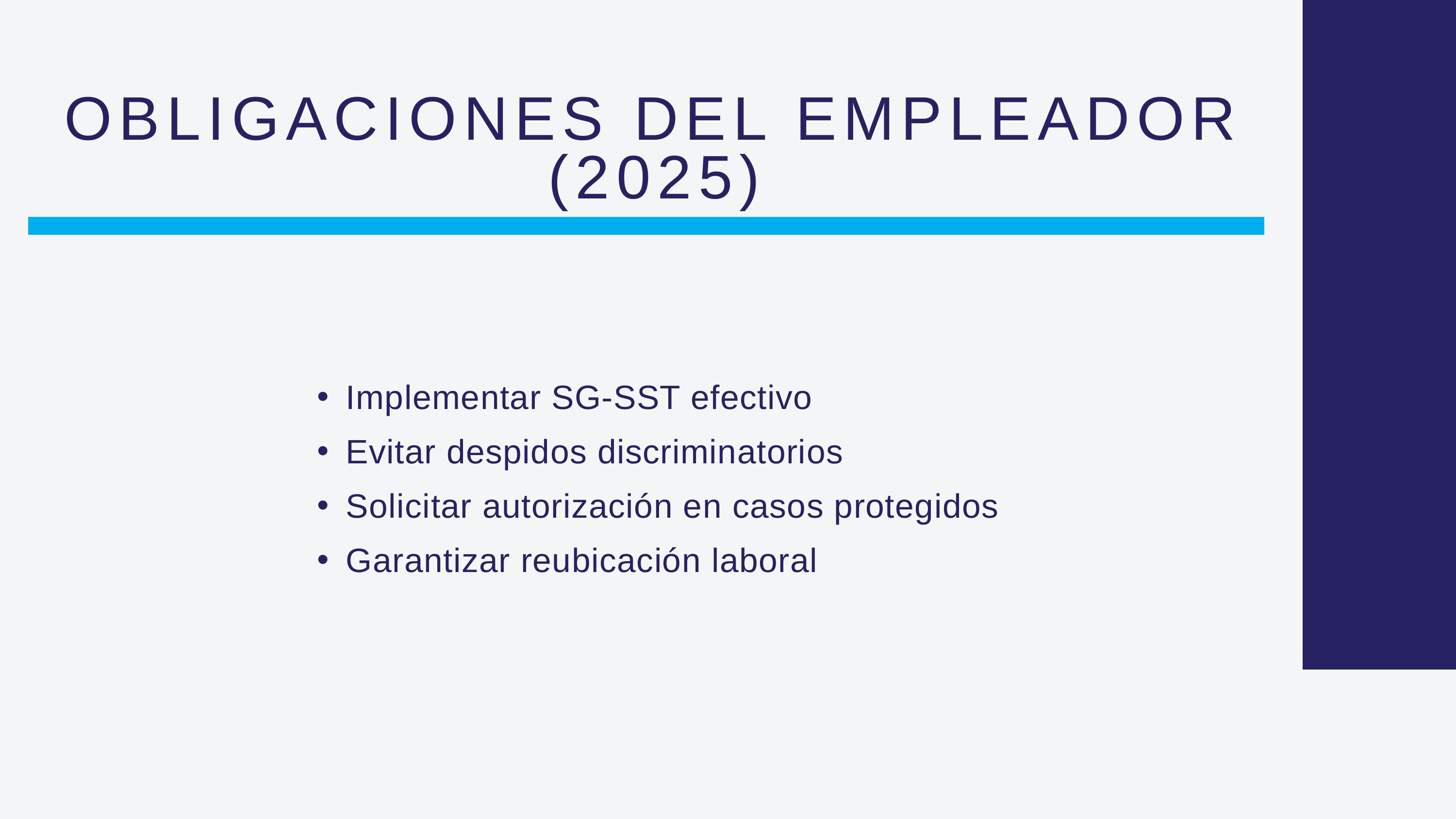

OBLIGACIONES DEL EMPLEADOR (2025)

Implementar SG-SST efectivo
Evitar despidos discriminatorios
Solicitar autorización en casos protegidos
Garantizar reubicación laboral